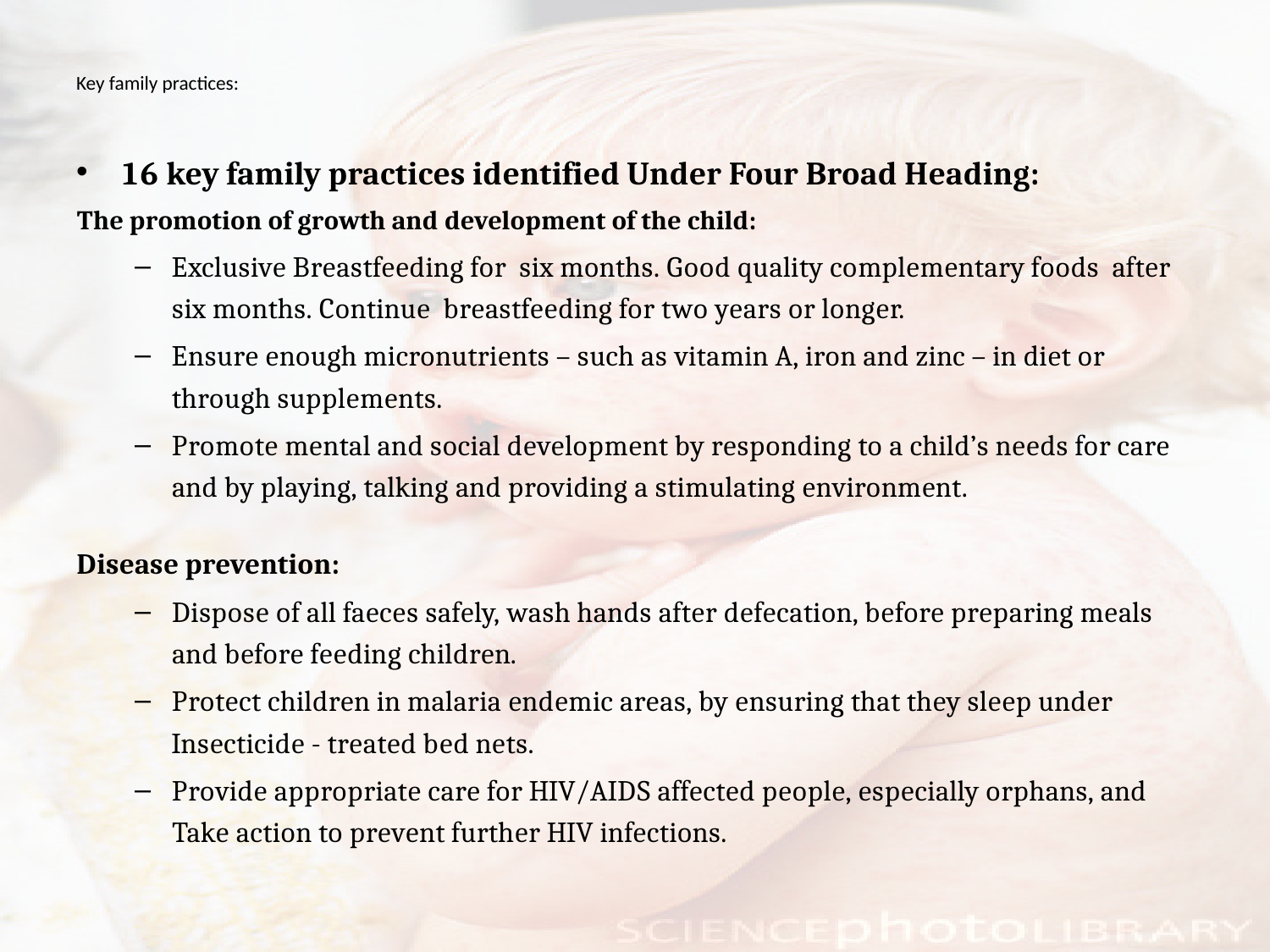

# Key family practices:
16 key family practices identified Under Four Broad Heading:
The promotion of growth and development of the child:
Exclusive Breastfeeding for  six months. Good quality complementary foods  after six months. Continue  breastfeeding for two years or longer.
Ensure enough micronutrients – such as vitamin A, iron and zinc – in diet or through supplements.
Promote mental and social development by responding to a child’s needs for care and by playing, talking and providing a stimulating environment.

Disease prevention:
Dispose of all faeces safely, wash hands after defecation, before preparing meals and before feeding children.
Protect children in malaria endemic areas, by ensuring that they sleep under Insecticide - treated bed nets.
Provide appropriate care for HIV/AIDS affected people, especially orphans, and Take action to prevent further HIV infections.